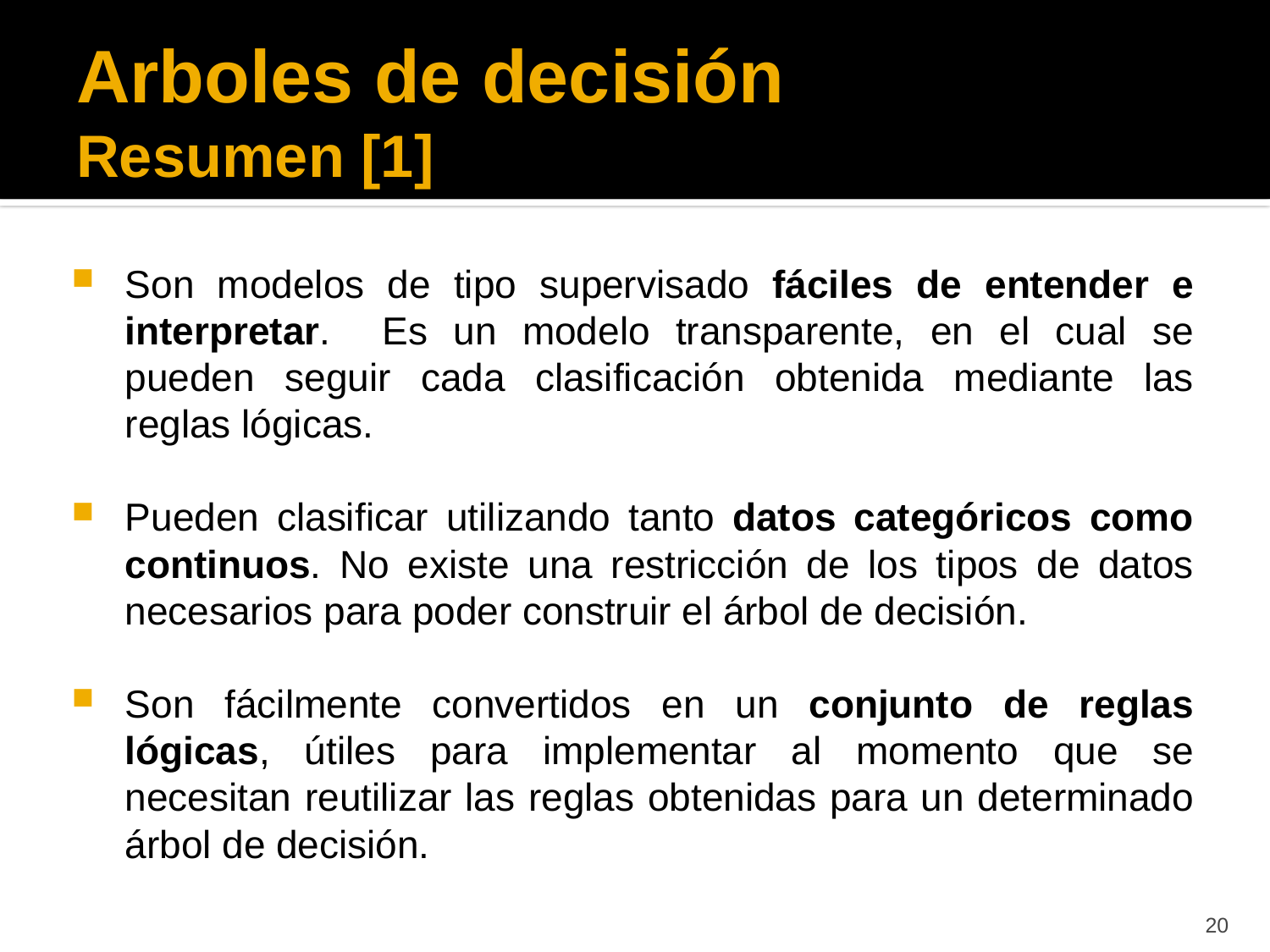

# Arboles de decisión Resumen [1]
Son modelos de tipo supervisado fáciles de entender e interpretar.  Es un modelo transparente, en el cual se pueden seguir cada clasificación obtenida mediante las reglas lógicas.

Pueden clasificar utilizando tanto datos categóricos como continuos. No existe una restricción de los tipos de datos necesarios para poder construir el árbol de decisión.

Son fácilmente convertidos en un conjunto de reglas lógicas, útiles para implementar al momento que se necesitan reutilizar las reglas obtenidas para un determinado árbol de decisión.
20